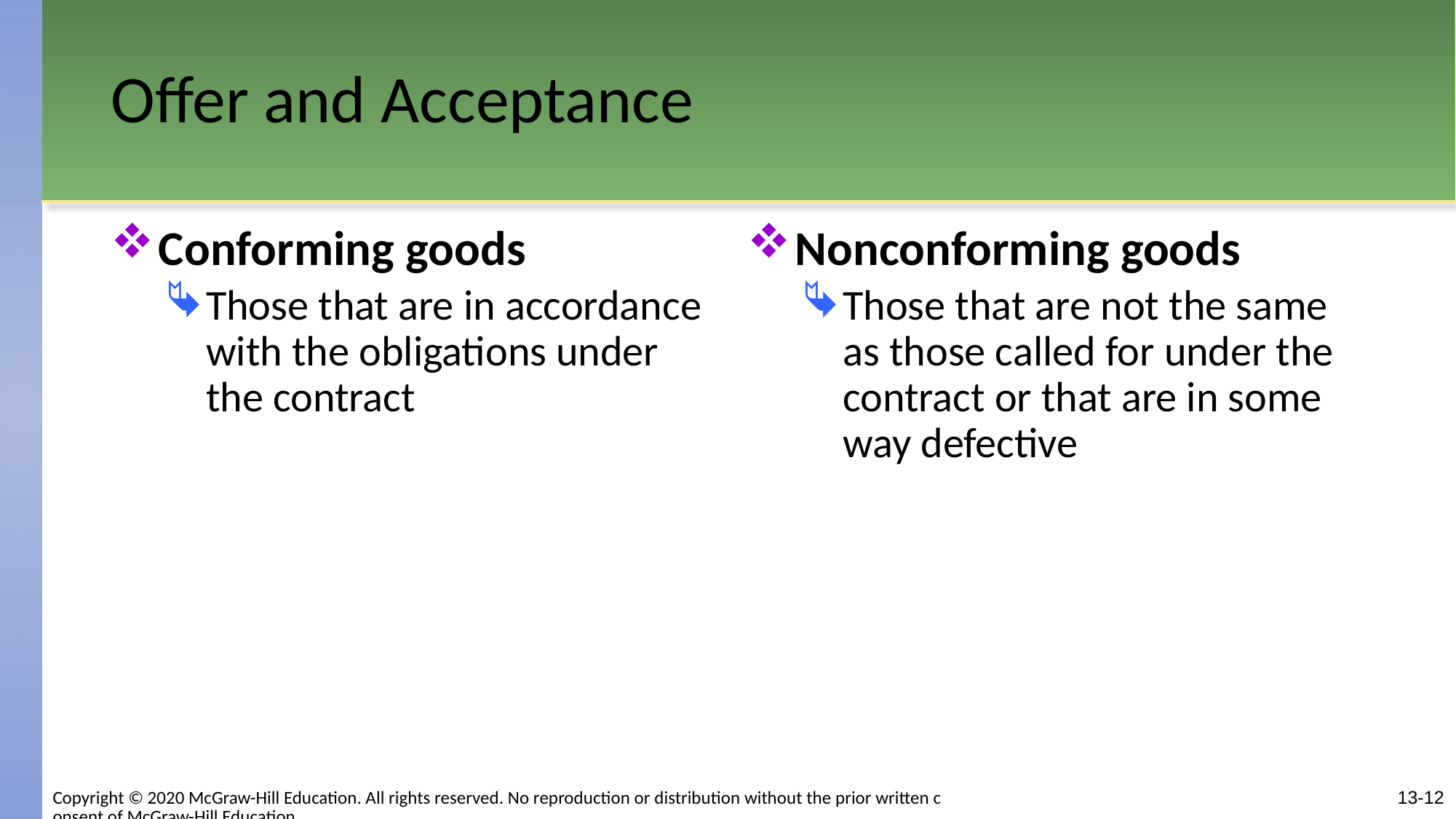

# Offer and Acceptance
Conforming goods
Those that are in accordance with the obligations under the contract
Nonconforming goods
Those that are not the same as those called for under the contract or that are in some way defective
13-12
Copyright © 2020 McGraw-Hill Education. All rights reserved. No reproduction or distribution without the prior written consent of McGraw-Hill Education.